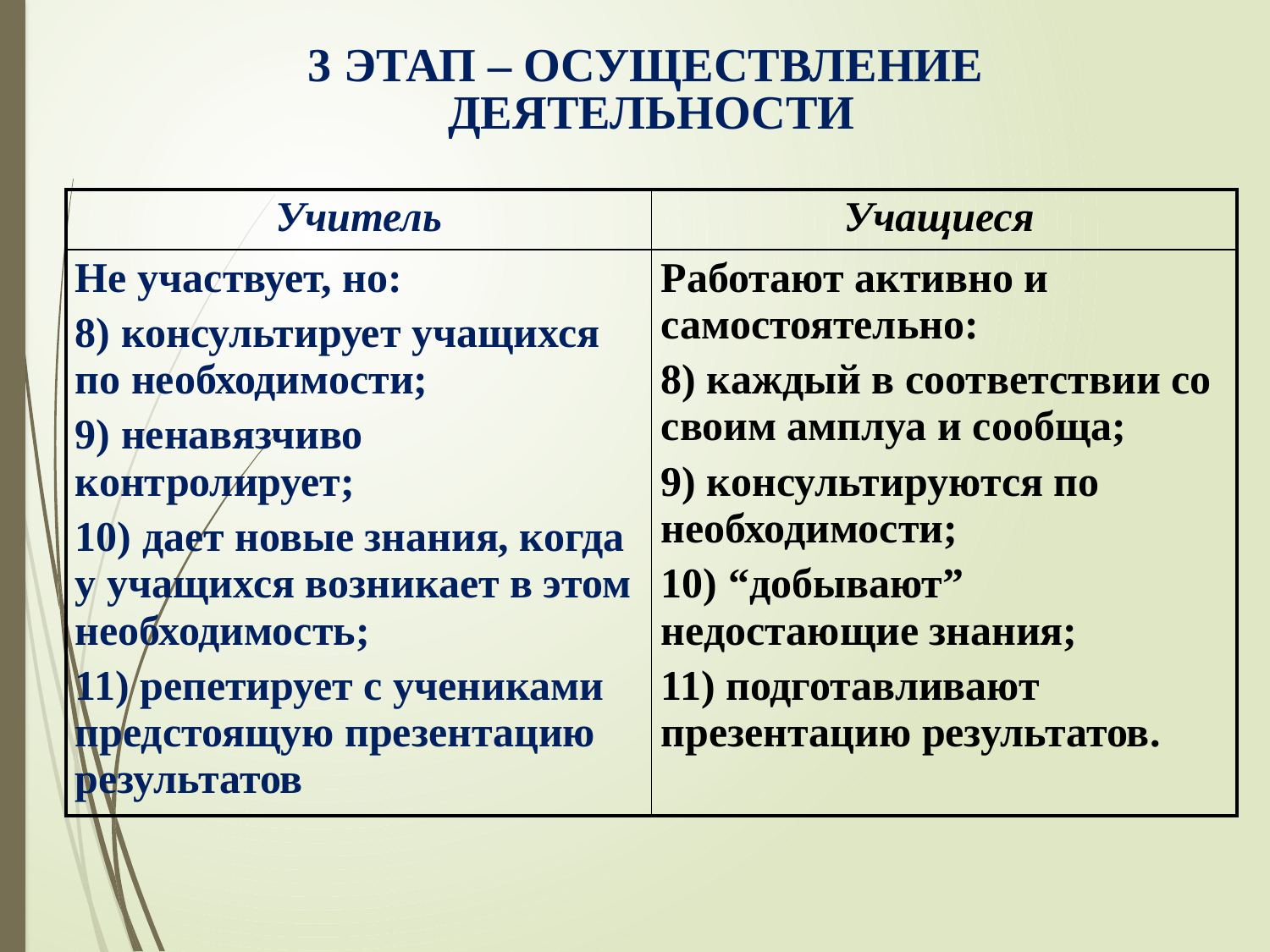

3 этап – осуществление  деятельности
| Учитель | Учащиеся |
| --- | --- |
| Не участвует, но: 8) консультирует учащихся по необходимости; 9) ненавязчиво контролирует; 10) дает новые знания, когда у учащихся возникает в этом необходимость; 11) репетирует с учениками предстоящую презентацию результатов | Работают активно и самостоятельно: 8) каждый в соответствии со своим амплуа и сообща; 9) консультируются по необходимости; 10) “добывают” недостающие знания; 11) подготавливают презентацию результатов. |